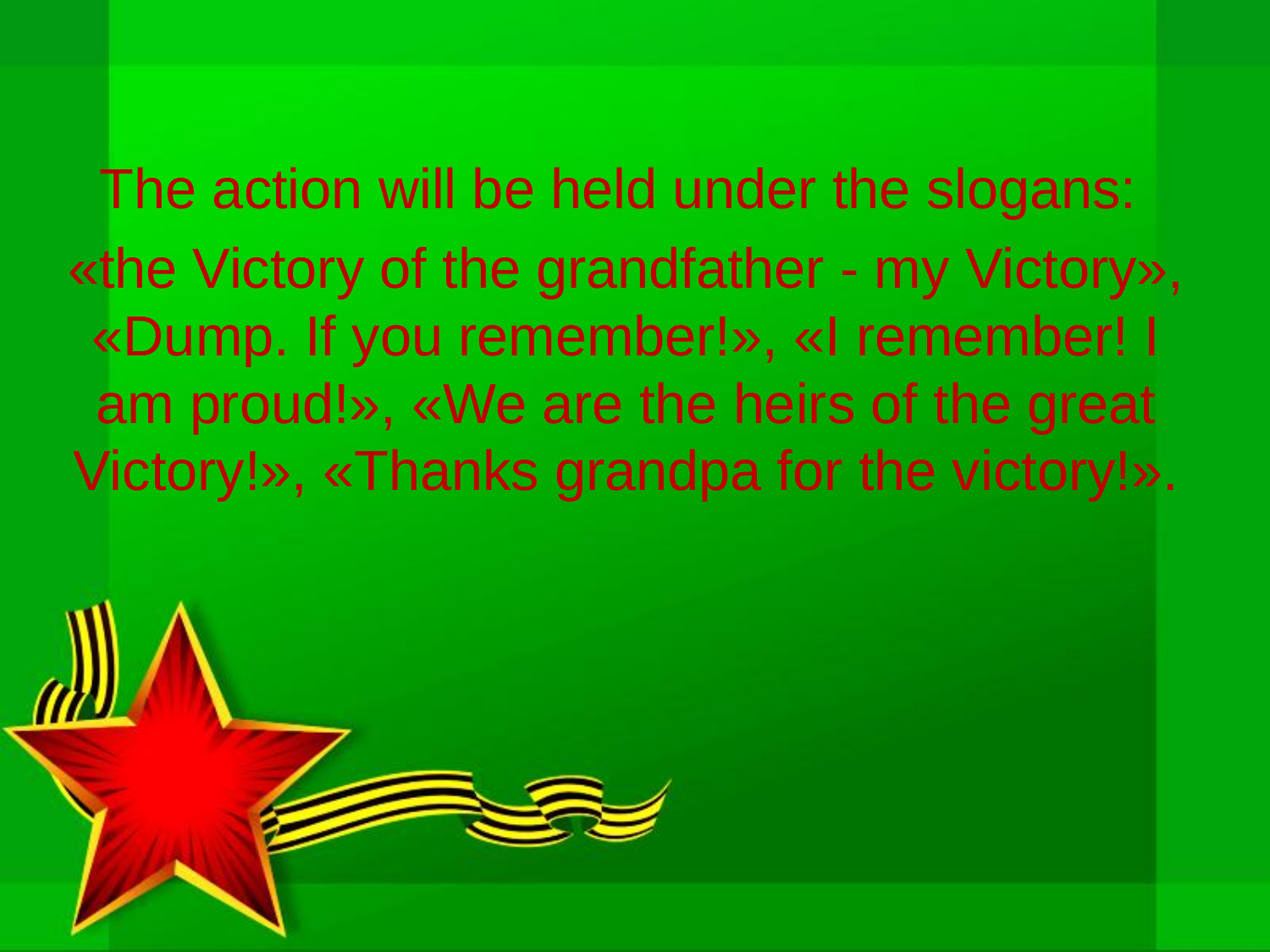

The action will be held under the slogans:
«the Victory of the grandfather - my Victory», «Dump. If you remember!», «I remember! I am proud!», «We are the heirs of the great Victory!», «Thanks grandpa for the victory!».